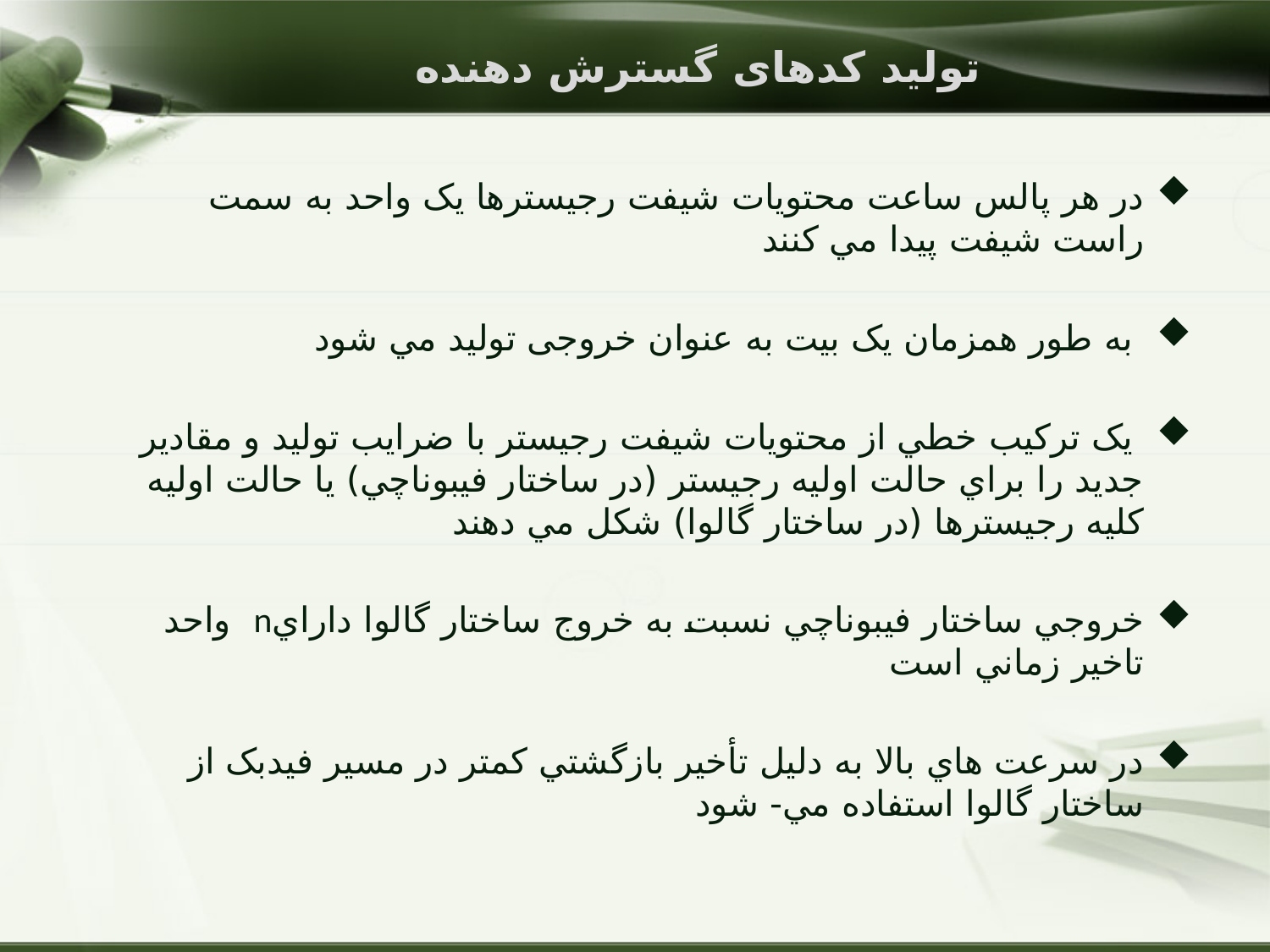

# توليد کدهای گسترش دهنده
در هر پالس ساعت محتويات شيفت رجيسترها يک واحد به سمت راست شيفت پيدا مي كنند

 به طور همزمان يک بيت به عنوان خروجی تولید مي شود

 يک ترکيب خطي از محتويات شيفت رجيستر با ضرايب توليد و مقادير جديد را براي حالت اوليه رجيستر (در ساختار فيبوناچي) يا حالت اوليه کليه رجيسترها (در ساختار گالوا) شکل مي دهند

خروجي ساختار فيبوناچي نسبت به خروج ساختار گالوا دارايn  واحد تاخير زماني است

در سرعت هاي بالا به دليل تأخير بازگشتي کمتر در مسير فيدبک از ساختار گالوا استفاده مي- شود